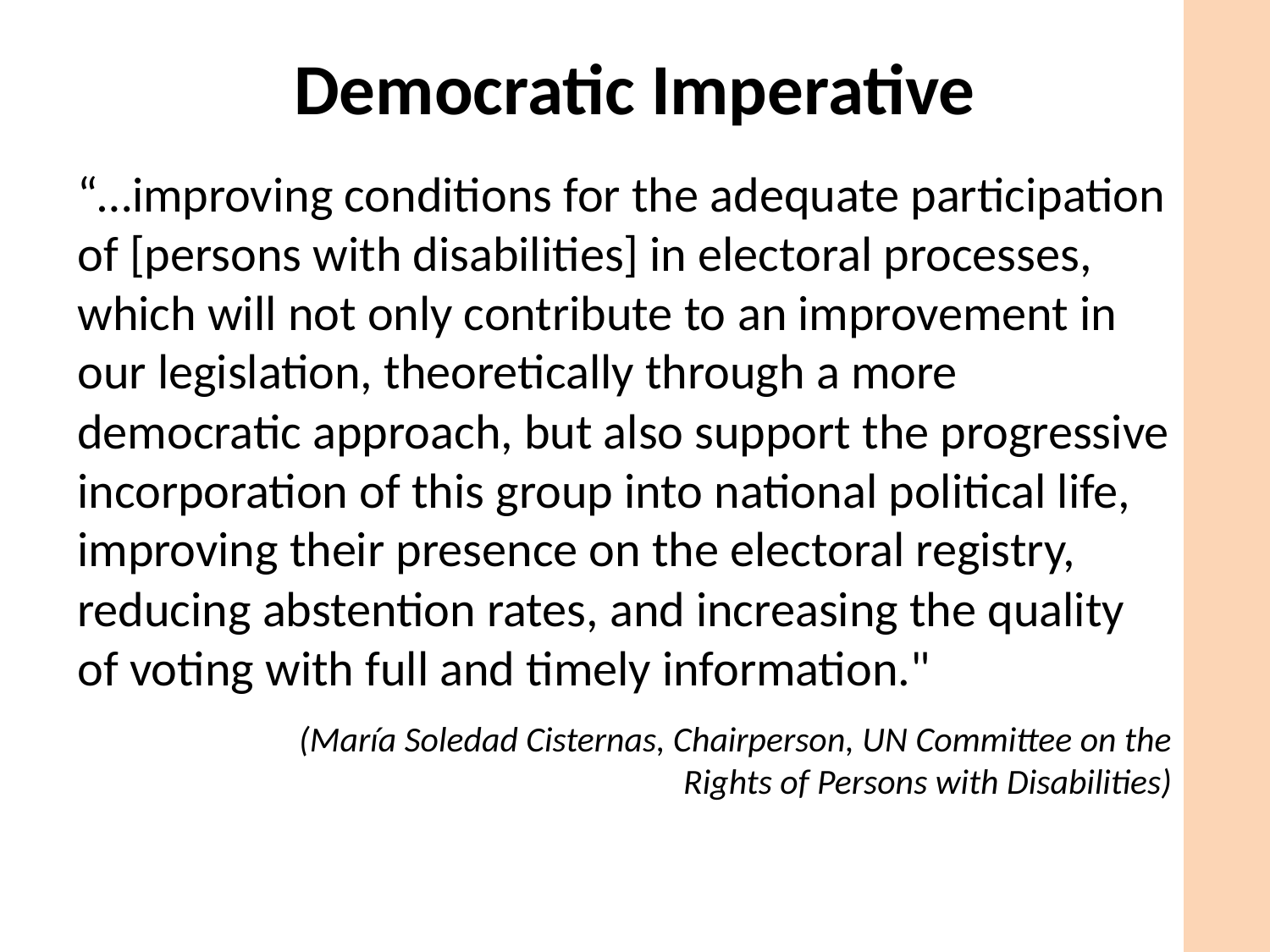

Democratic Imperative
“…improving conditions for the adequate participation of [persons with disabilities] in electoral processes, which will not only contribute to an improvement in our legislation, theoretically through a more democratic approach, but also support the progressive incorporation of this group into national political life, improving their presence on the electoral registry, reducing abstention rates, and increasing the quality of voting with full and timely information."

	(María Soledad Cisternas, Chairperson, UN Committee on the Rights of Persons with Disabilities)